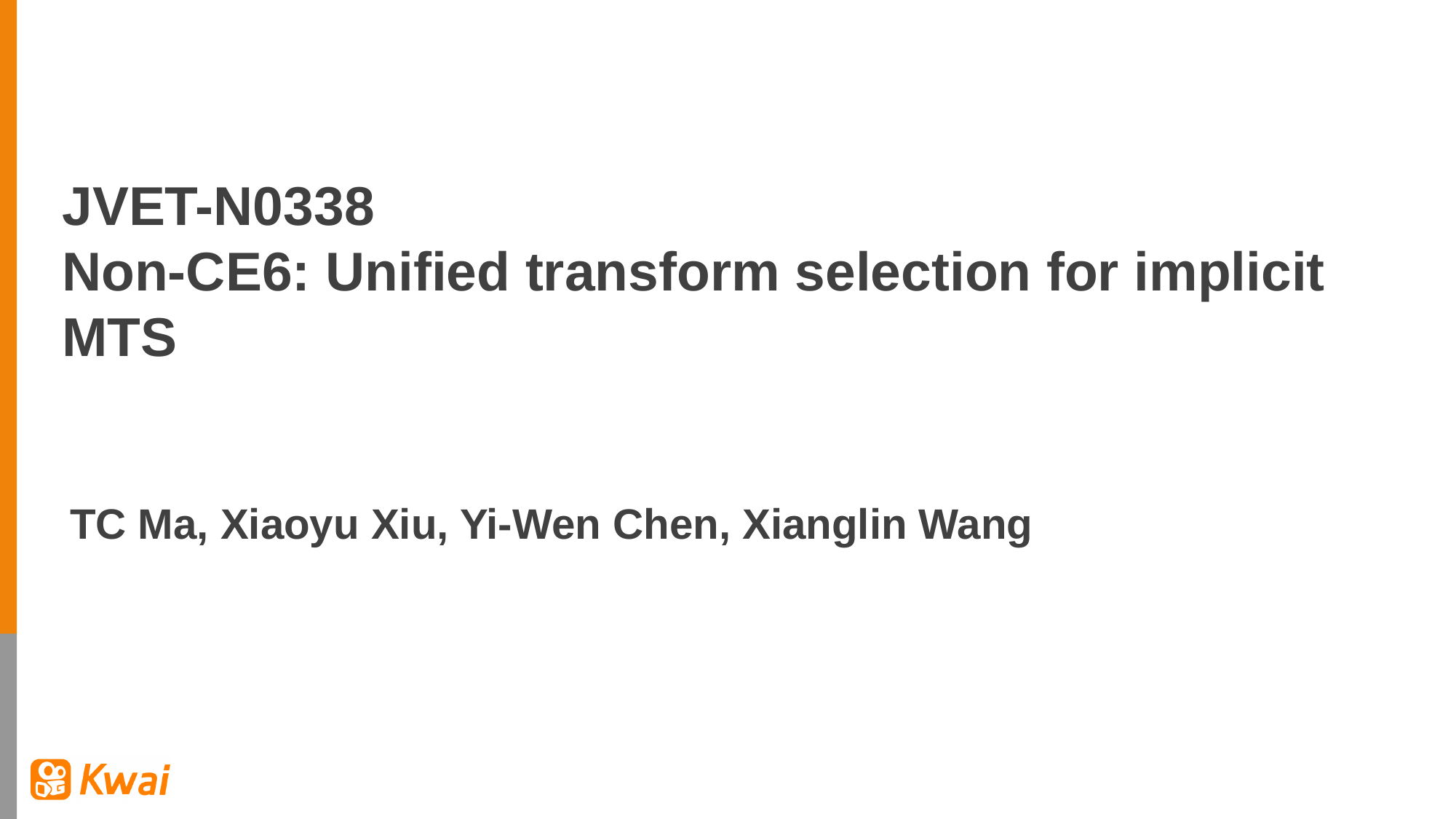

JVET-N0338
Non-CE6: Unified transform selection for implicit MTS
TC Ma, Xiaoyu Xiu, Yi-Wen Chen, Xianglin Wang